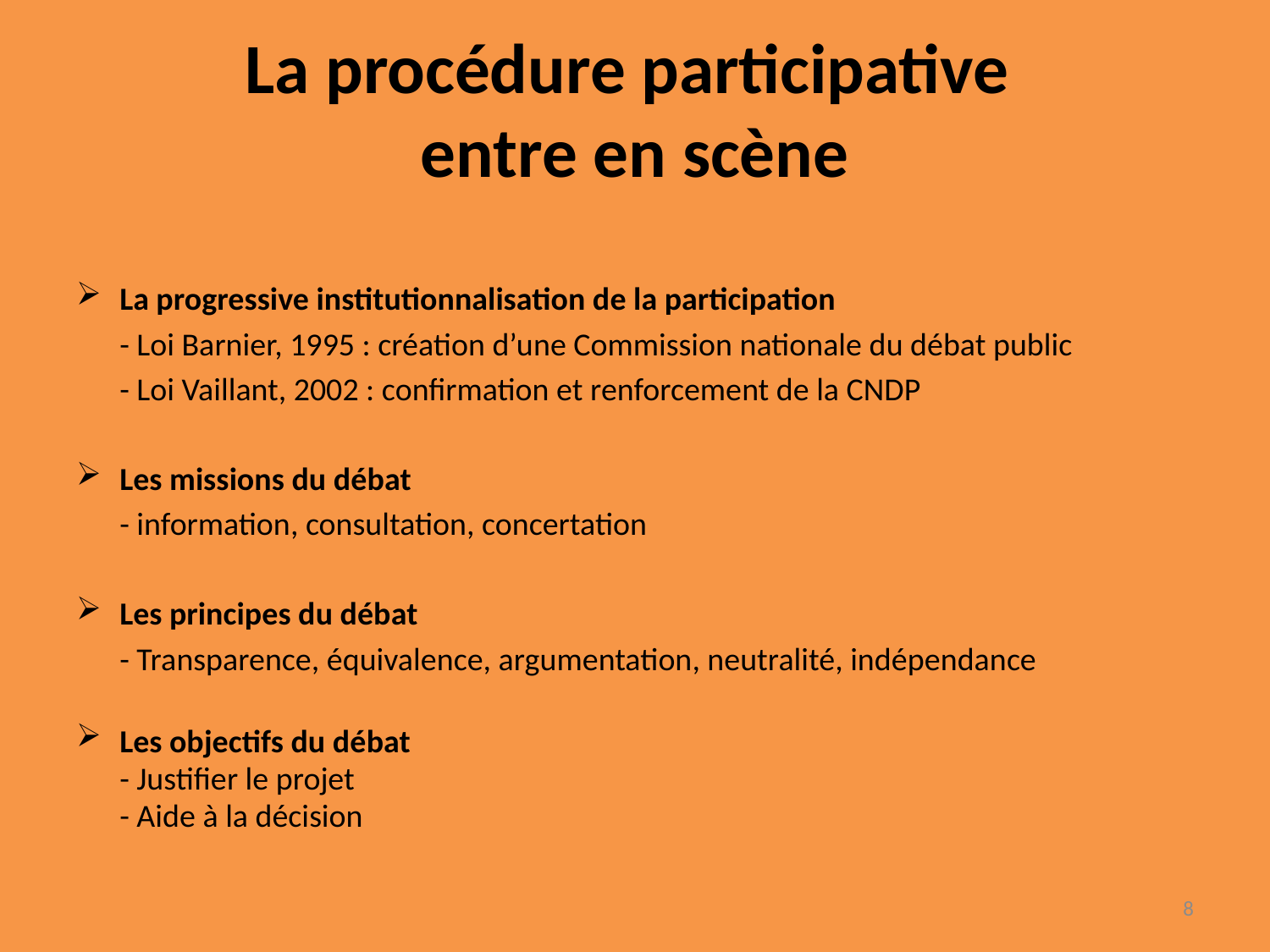

# La procédure participative entre en scène

La progressive institutionnalisation de la participation
	- Loi Barnier, 1995 : création d’une Commission nationale du débat public
	- Loi Vaillant, 2002 : confirmation et renforcement de la CNDP

Les missions du débat
	- information, consultation, concertation

Les principes du débat
	- Transparence, équivalence, argumentation, neutralité, indépendance

Les objectifs du débat
	- Justifier le projet
	- Aide à la décision

8